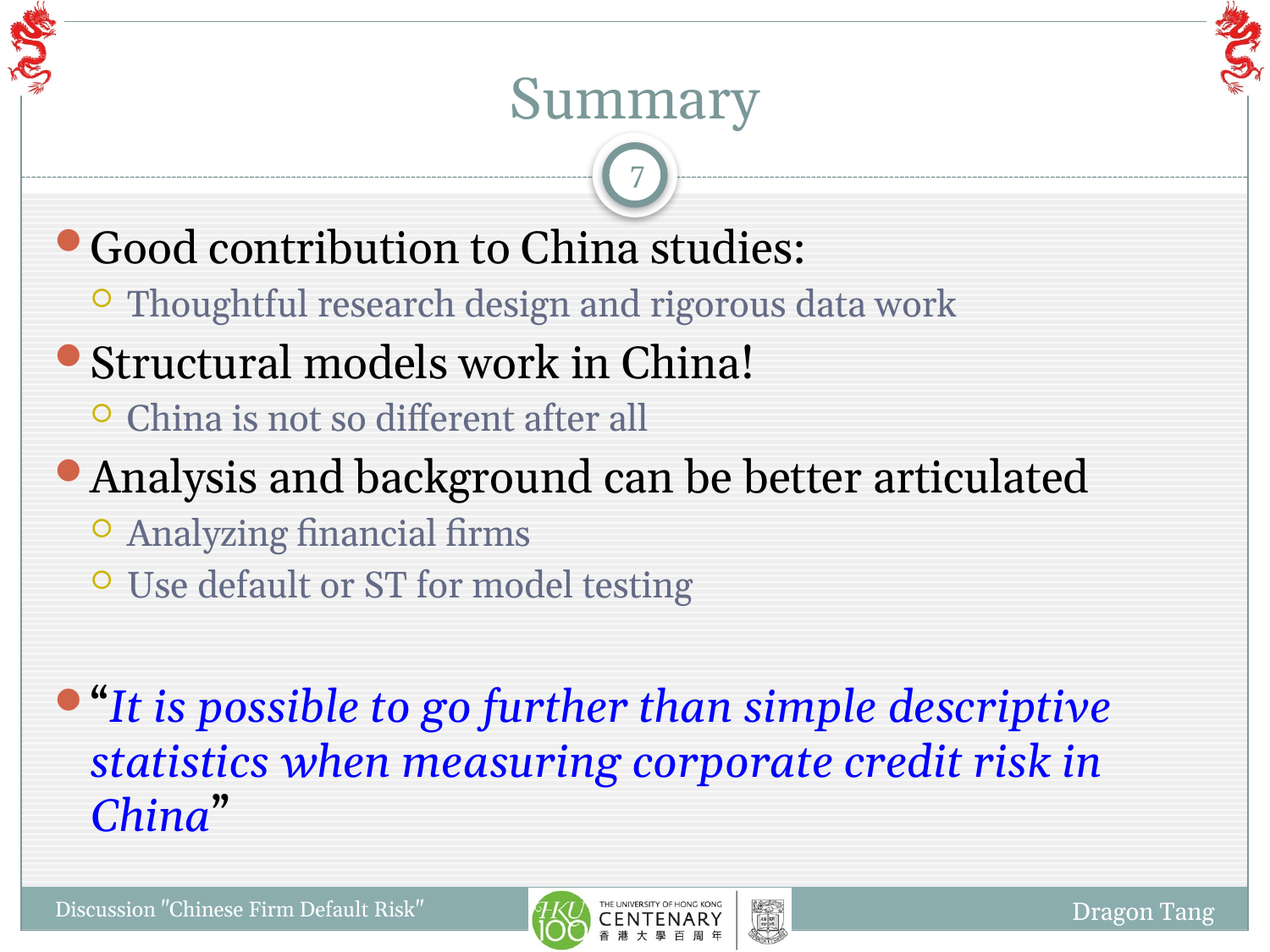

# Summary
7
Good contribution to China studies:
Thoughtful research design and rigorous data work
Structural models work in China!
China is not so different after all
Analysis and background can be better articulated
Analyzing financial firms
Use default or ST for model testing

“It is possible to go further than simple descriptive statistics when measuring corporate credit risk in China”
Dragon Tang
Discussion "Chinese Firm Default Risk"